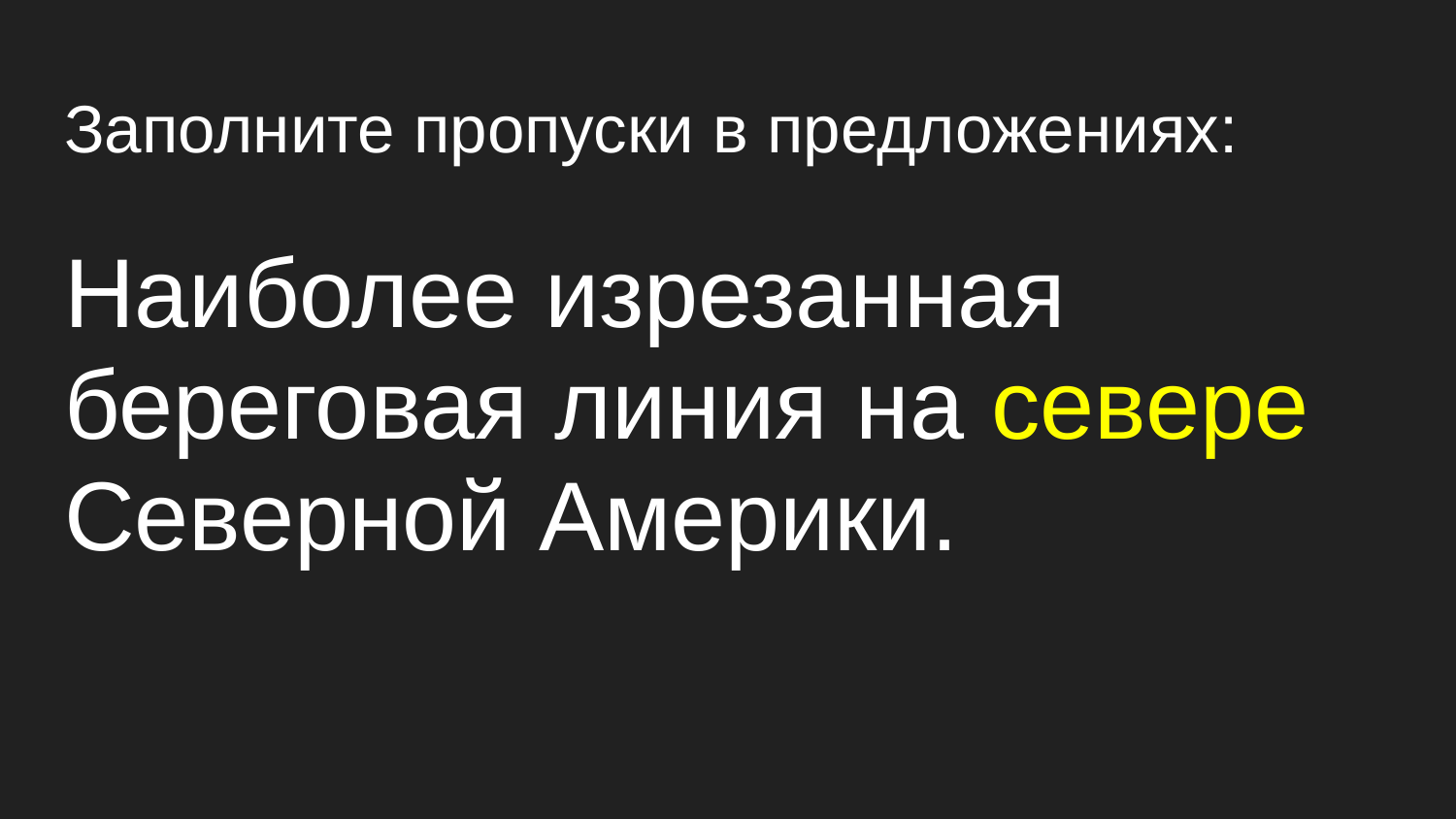

# Заполните пропуски в предложениях:
Наиболее изрезанная береговая линия на севере Северной Америки.